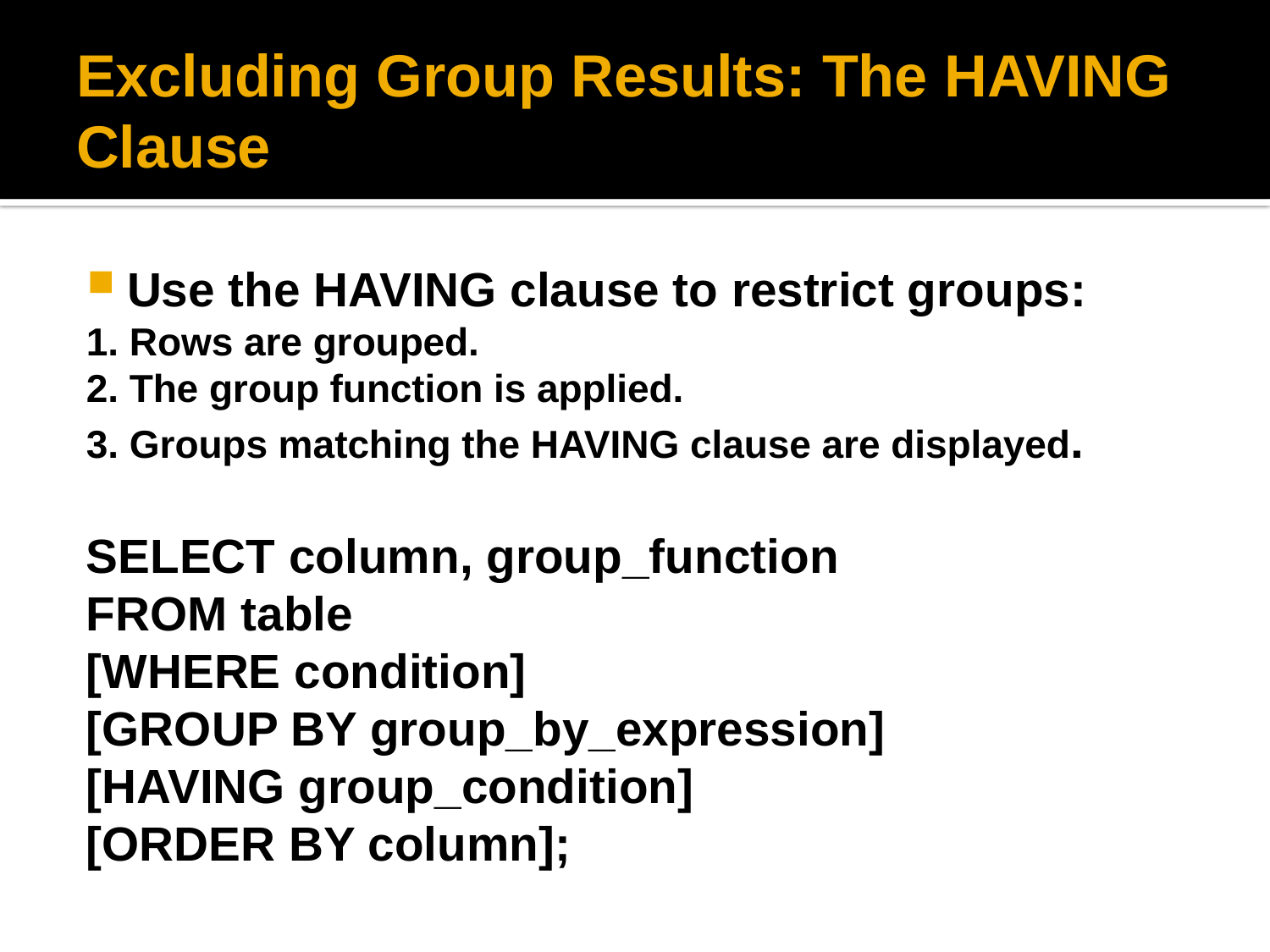

# Excluding Group Results: The HAVING Clause
Use the HAVING clause to restrict groups:
1. Rows are grouped.
2. The group function is applied.
3. Groups matching the HAVING clause are displayed.

SELECT column, group_function
FROM table
[WHERE condition]
[GROUP BY group_by_expression]
[HAVING group_condition]
[ORDER BY column];